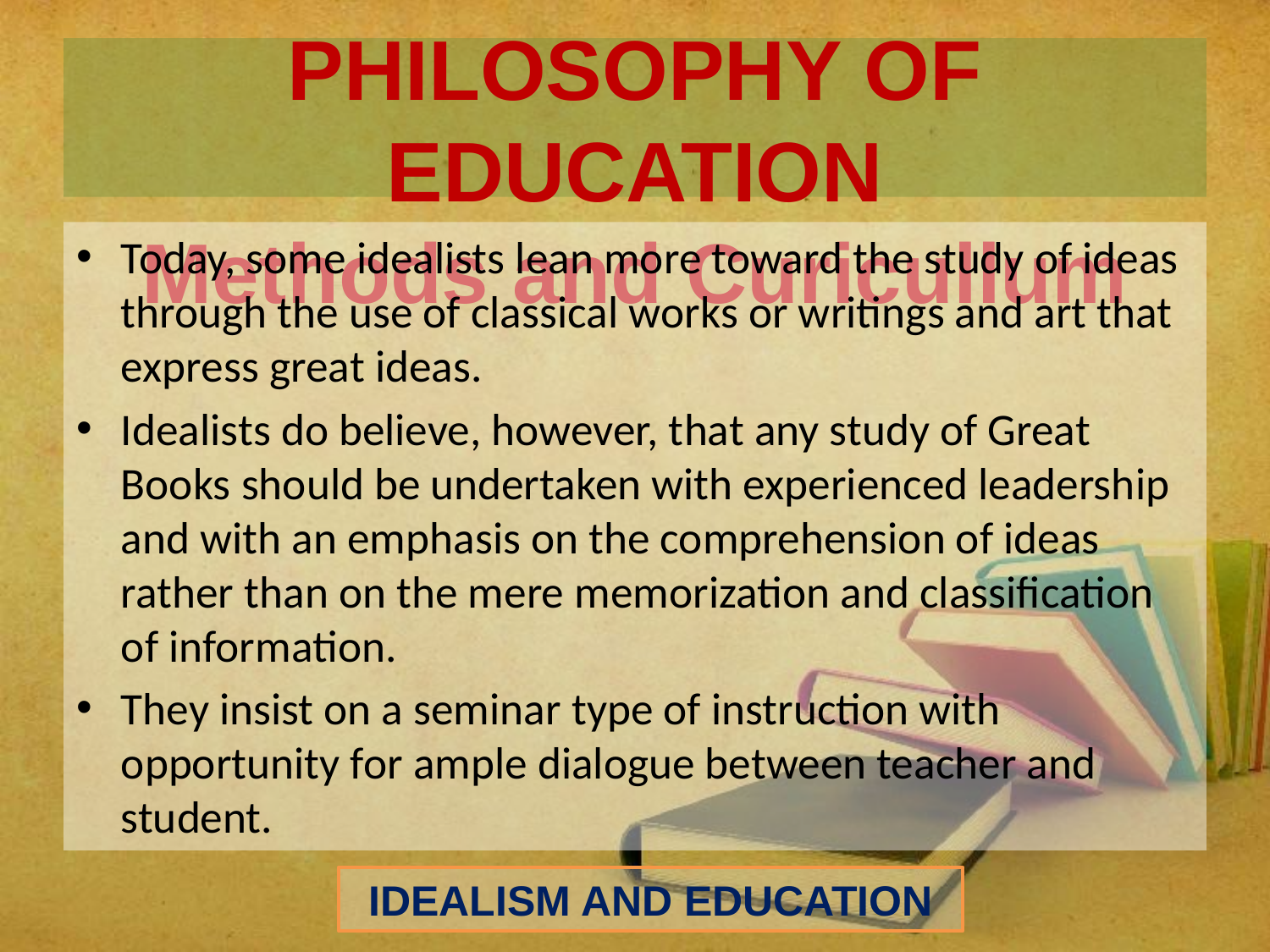

# IDEALISM AS A PHILOSOPHY OF EDUCATION Methods and Curicullum
Today, some idealists lean more toward the study of ideas through the use of classical works or writings and art that express great ideas.
Idealists do believe, however, that any study of Great Books should be undertaken with experienced leadership and with an emphasis on the comprehension of ideas rather than on the mere memorization and classification of information.
They insist on a seminar type of instruction with opportunity for ample dialogue between teacher and student.
IDEALISM AND EDUCATION